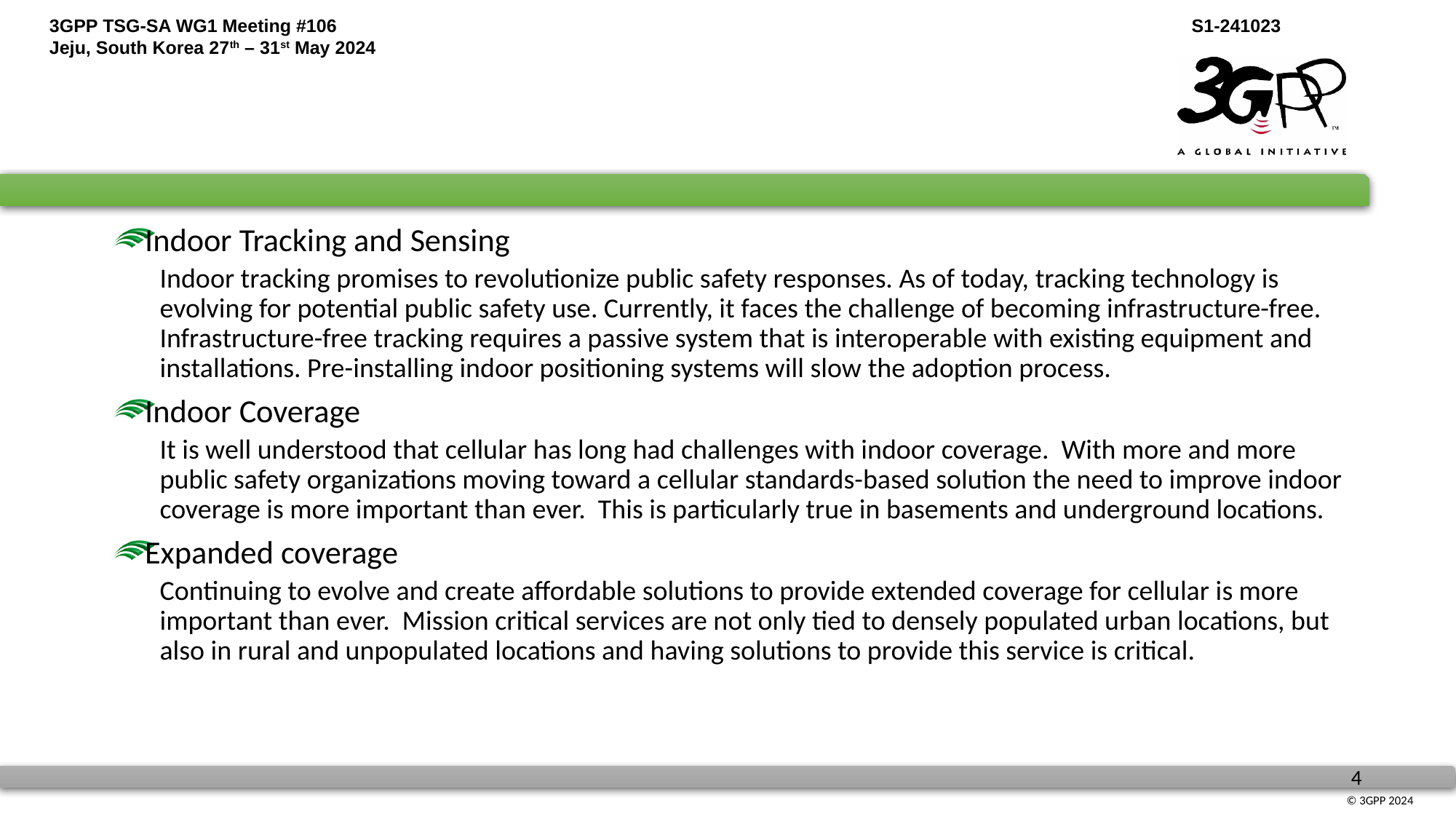

#
Indoor Tracking and Sensing
Indoor tracking promises to revolutionize public safety responses. As of today, tracking technology is evolving for potential public safety use. Currently, it faces the challenge of becoming infrastructure-free. Infrastructure-free tracking requires a passive system that is interoperable with existing equipment and installations. Pre-installing indoor positioning systems will slow the adoption process.
Indoor Coverage
It is well understood that cellular has long had challenges with indoor coverage.  With more and more public safety organizations moving toward a cellular standards-based solution the need to improve indoor coverage is more important than ever.  This is particularly true in basements and underground locations.
Expanded coverage
Continuing to evolve and create affordable solutions to provide extended coverage for cellular is more important than ever.  Mission critical services are not only tied to densely populated urban locations, but also in rural and unpopulated locations and having solutions to provide this service is critical.